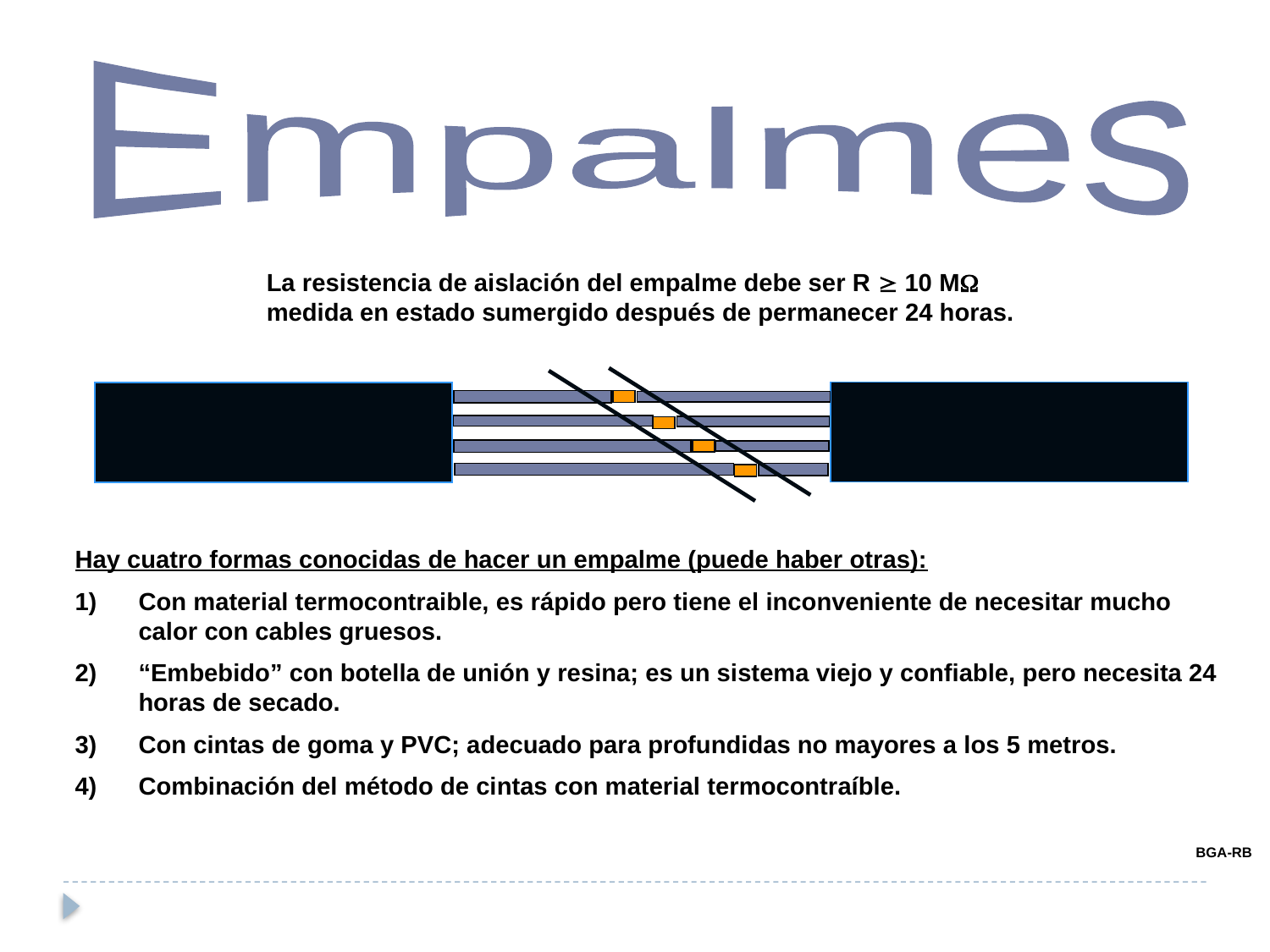

Empalmes
La resistencia de aislación del empalme debe ser R ≥ 10 MΩ  medida en estado sumergido después de permanecer 24 horas.

Hay cuatro formas conocidas de hacer un empalme (puede haber otras):
Con material termocontraible, es rápido pero tiene el inconveniente de necesitar mucho calor con cables gruesos.
“Embebido” con botella de unión y resina; es un sistema viejo y confiable, pero necesita 24 horas de secado.
Con cintas de goma y PVC; adecuado para profundidas no mayores a los 5 metros.
Combinación del método de cintas con material termocontraíble.
BGA-RB